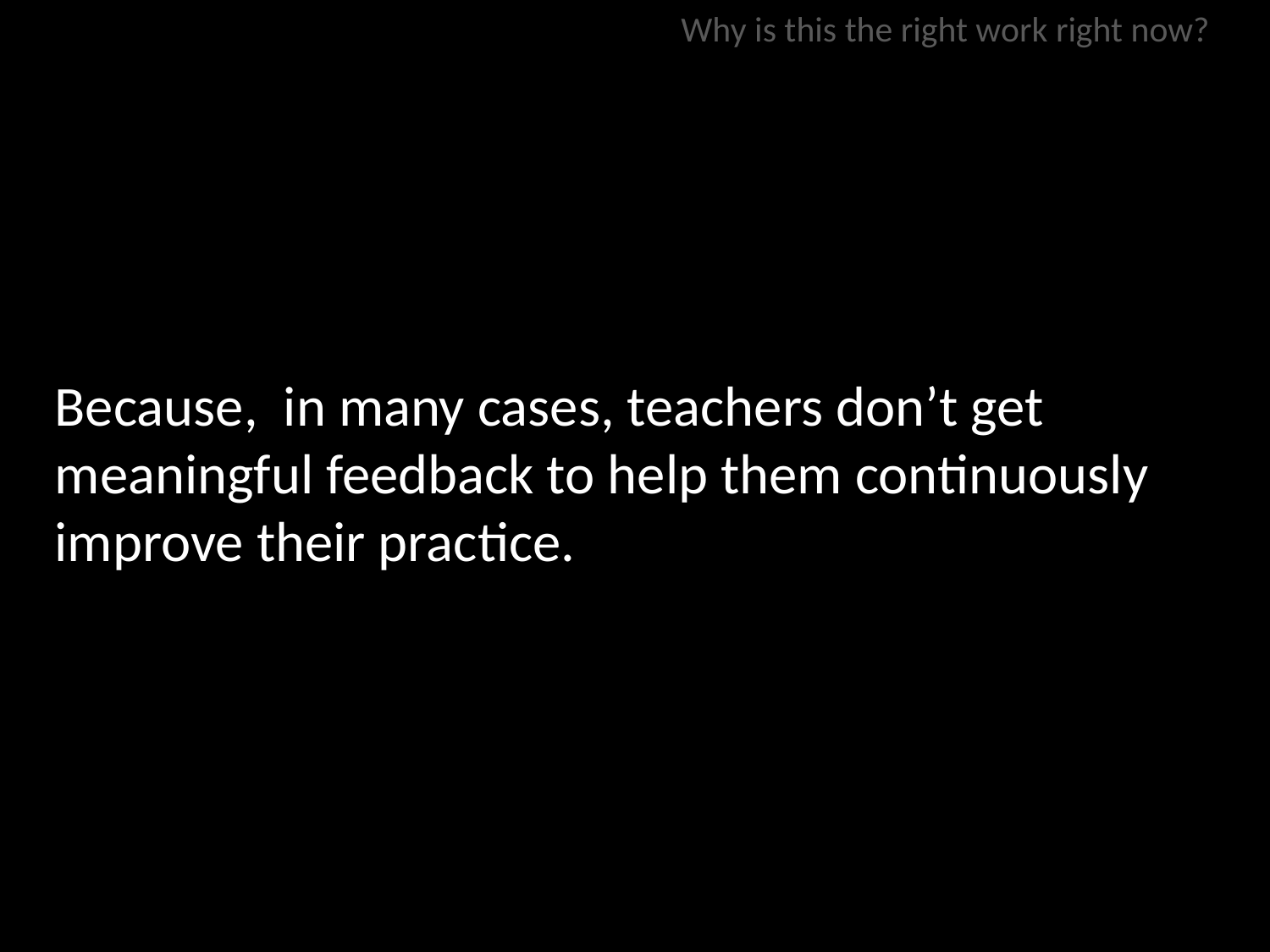

Why is this the right work right now?
Because,  in many cases, teachers don’t get meaningful feedback to help them continuously improve their practice.